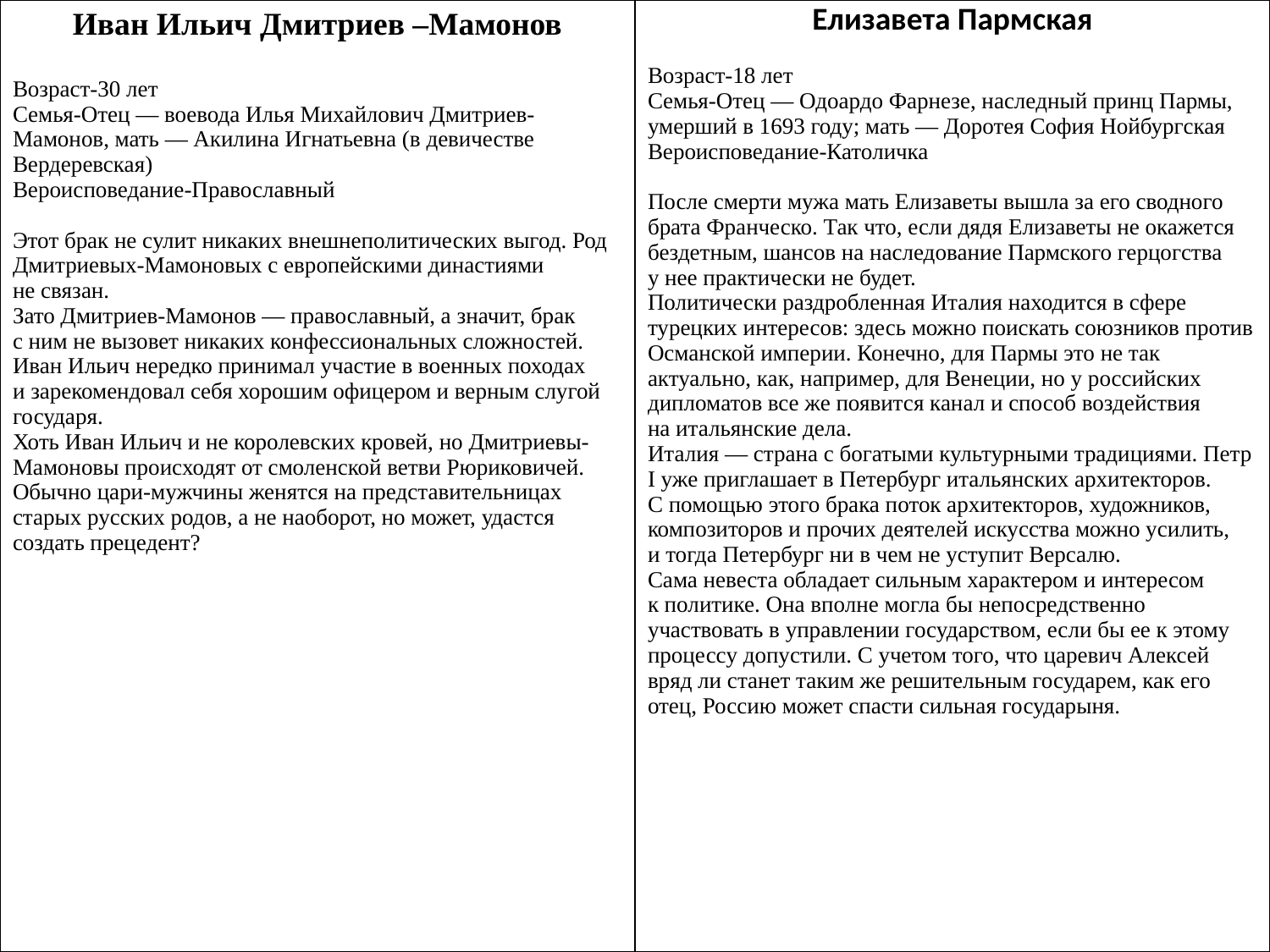

| Иван Ильич Дмитриев –Мамонов Возраст-30 лет Семья-Отец — воевода Илья Михайлович Дмитриев-Мамонов, мать — Акилина Игнатьевна (в девичестве Вердеревская) Вероисповедание-Православный Этот брак не сулит никаких внешнеполитических выгод. Род Дмитриевых-Мамоновых с европейскими династиями не связан. Зато Дмитриев-Мамонов — православный, а значит, брак с ним не вызовет никаких конфессиональных сложностей. Иван Ильич нередко принимал участие в военных походах и зарекомендовал себя хорошим офицером и верным слугой государя. Хоть Иван Ильич и не королевских кровей, но Дмитриевы-Мамоновы происходят от смо­ленской ветви Рюриковичей. Обычно цари-мужчины женятся на представительницах старых русских родов, а не наоборот, но может, удастся создать прецедент? | Елизавета Пармская Возраст-18 лет Семья-Отец — Одоардо Фарнезе, наследный принц Пармы, умерший в 1693 году; мать — Доротея София Нойбургская Вероисповедание-Католичка После смерти мужа мать Елизаветы вышла за его сводного брата Франческо. Так что, если дядя Елизаветы не окажется бездетным, шансов на наследование Пармского герцогства у нее практически не будет. Политически раздробленная Италия находится в сфере турецких интересов: здесь можно поискать союзников против Османской империи. Конечно, для Пармы это не так актуально, как, например, для Венеции, но у российских дипломатов все же появится канал и способ воздействия на итальянские дела. Италия — страна с богатыми культурными традициями. Петр I уже приглашает в Петербург итальянских архитекторов. С помощью этого брака поток архитекторов, художников, композиторов и прочих деятелей искусства можно усилить, и тогда Петербург ни в чем не уступит Версалю. Сама невеста обладает сильным характером и интересом к политике. Она вполне могла бы непосредственно участвовать в управлении государством, если бы ее к этому процессу допустили. С учетом того, что царевич Алексей вряд ли станет таким же решительным государем, как его отец, Россию может спасти сильная государыня. |
| --- | --- |